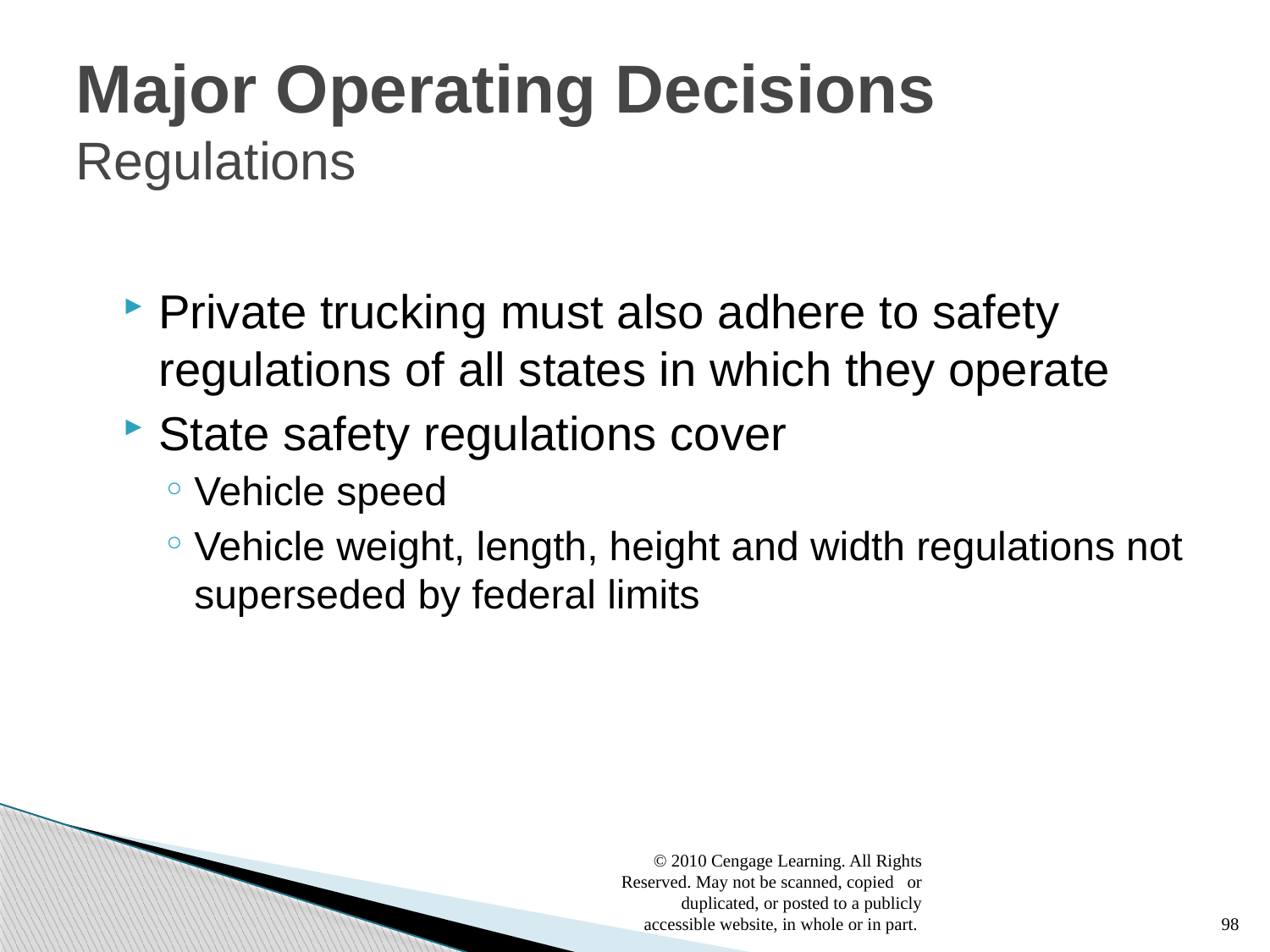

# Major Operating Decisions Regulations
Private trucking must also adhere to safety regulations of all states in which they operate
State safety regulations cover
Vehicle speed
Vehicle weight, length, height and width regulations not superseded by federal limits
© 2010 Cengage Learning. All Rights Reserved. May not be scanned, copied   or duplicated, or posted to a publicly accessible website, in whole or in part.
98